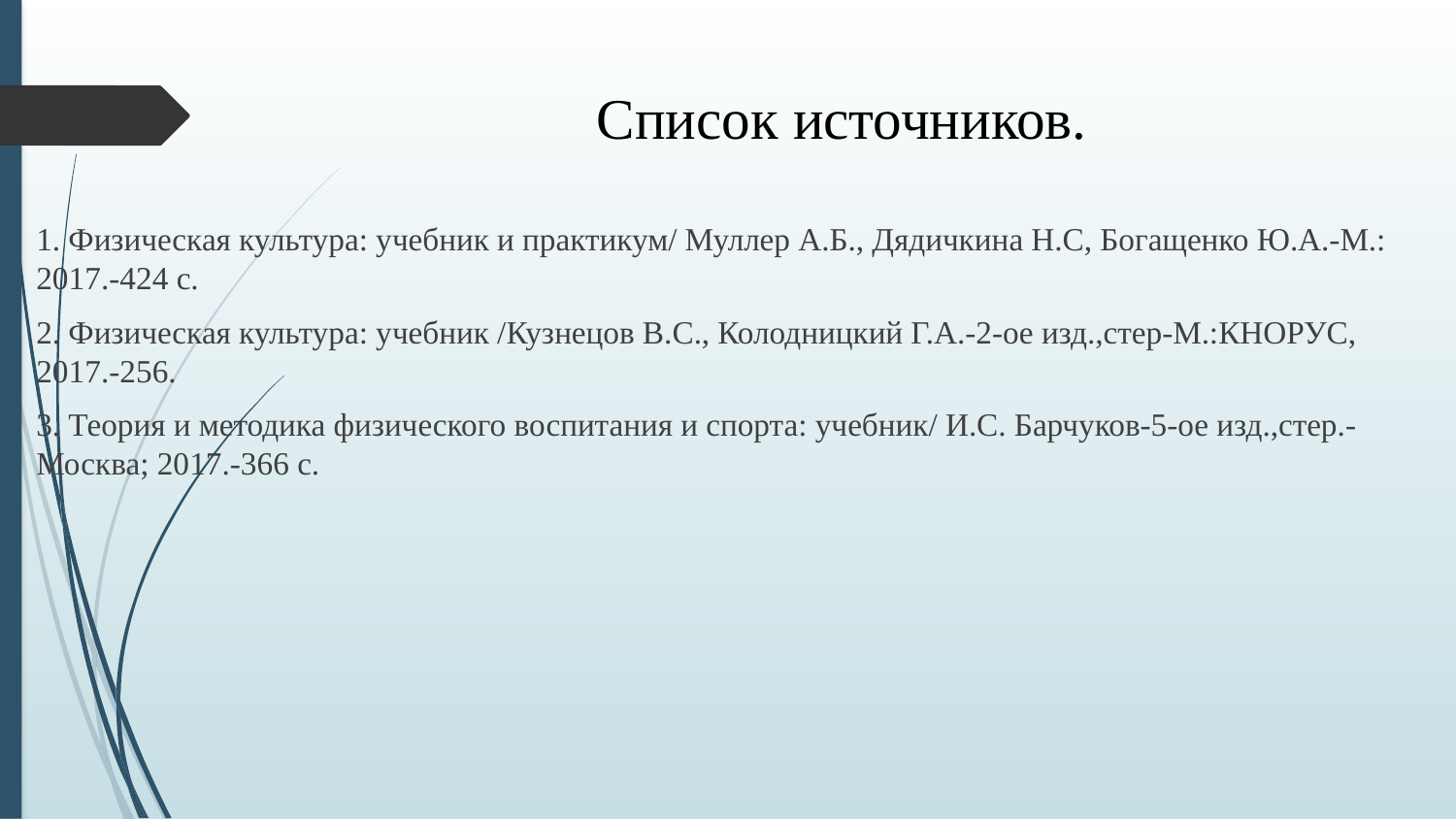

# Список источников.
1. Физическая культура: учебник и практикум/ Муллер А.Б., Дядичкина Н.С, Богащенко Ю.А.-М.: 2017.-424 с.
2. Физическая культура: учебник /Кузнецов В.С., Колодницкий Г.А.-2-ое изд.,стер-М.:КНОРУС, 2017.-256.
3. Теория и методика физического воспитания и спорта: учебник/ И.С. Барчуков-5-ое изд.,стер.-Москва; 2017.-366 с.